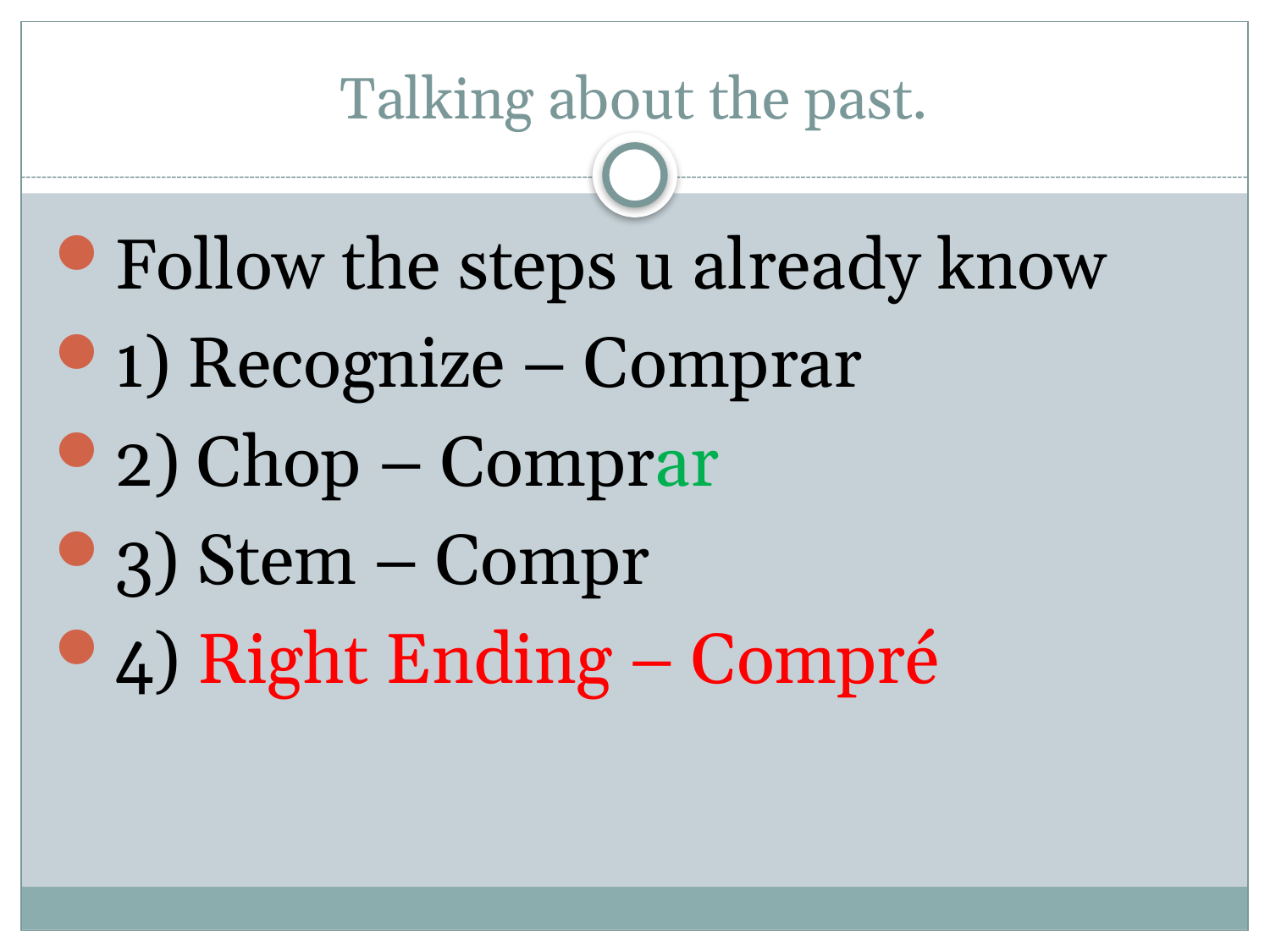

# Talking about the past.
Follow the steps u already know
1) Recognize – Comprar
2) Chop – Comprar
3) Stem – Compr
4) Right Ending – Compré